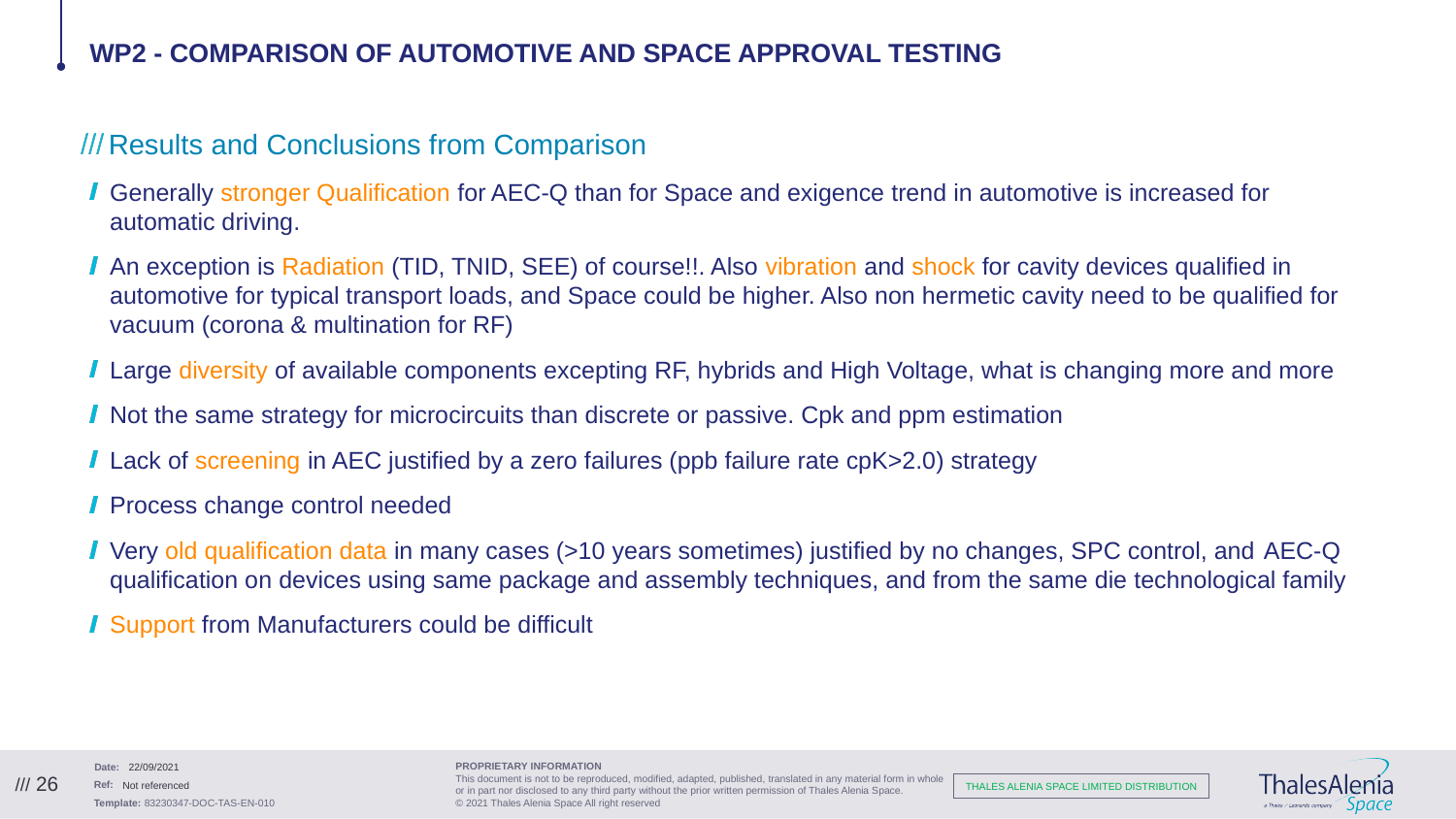

# WP2 - Comparison of automotive and Space Approval Testing
Results and Conclusions from Comparison
Generally stronger Qualification for AEC-Q than for Space and exigence trend in automotive is increased for automatic driving.
An exception is Radiation (TID, TNID, SEE) of course!!. Also vibration and shock for cavity devices qualified in automotive for typical transport loads, and Space could be higher. Also non hermetic cavity need to be qualified for vacuum (corona & multination for RF)
Large diversity of available components excepting RF, hybrids and High Voltage, what is changing more and more
Not the same strategy for microcircuits than discrete or passive. Cpk and ppm estimation
Lack of screening in AEC justified by a zero failures (ppb failure rate cpK>2.0) strategy
Process change control needed
Very old qualification data in many cases (>10 years sometimes) justified by no changes, SPC control, and AEC-Q qualification on devices using same package and assembly techniques, and from the same die technological family
Support from Manufacturers could be difficult

22/09/2021
/// 26
Not referenced